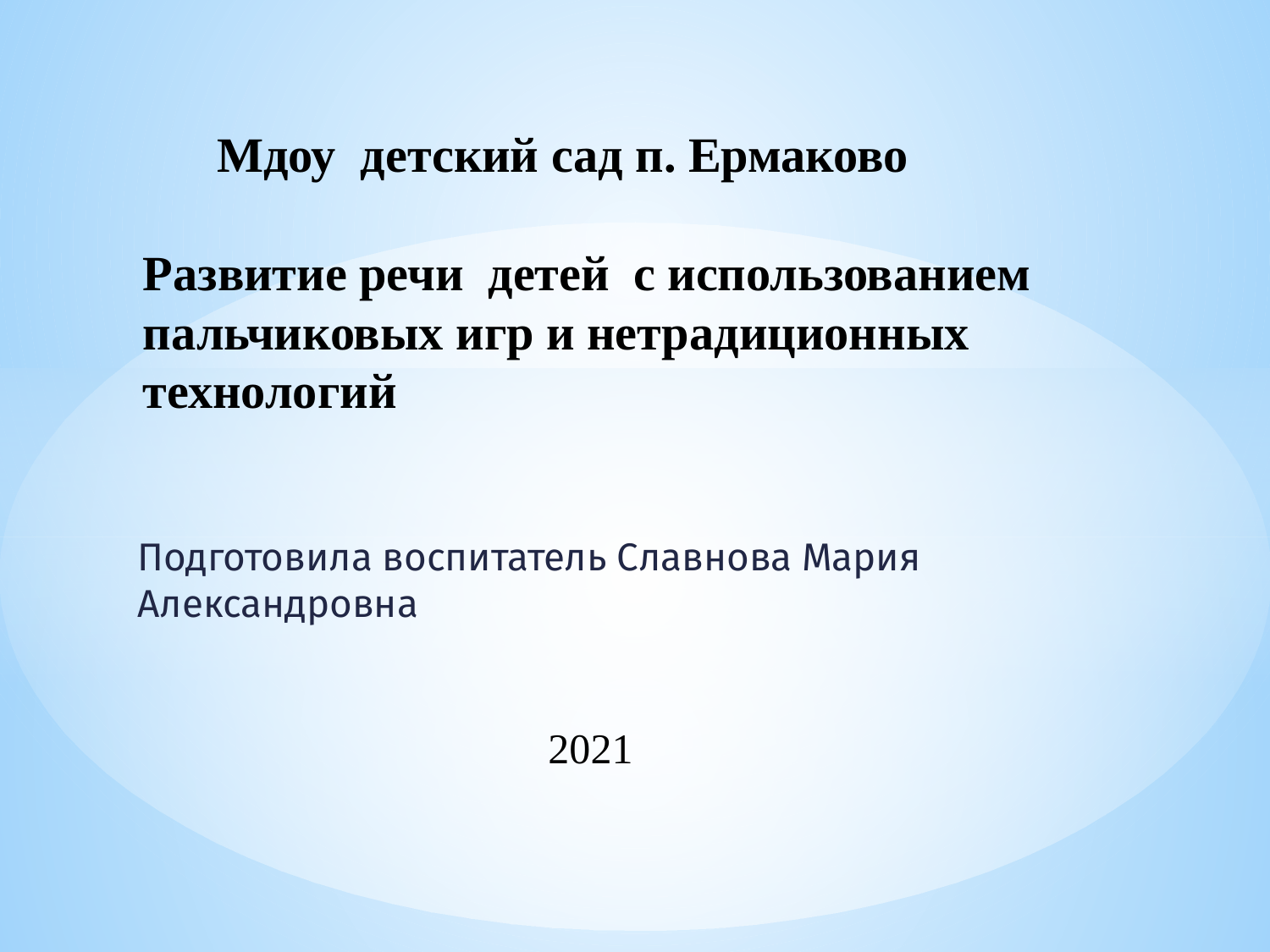

# Мдоу  детский сад п. Ермаково Развитие речи  детей  с использованием пальчиковых игр и нетрадиционных технологий 2021
Подготовила воспитатель Славнова Мария Александровна